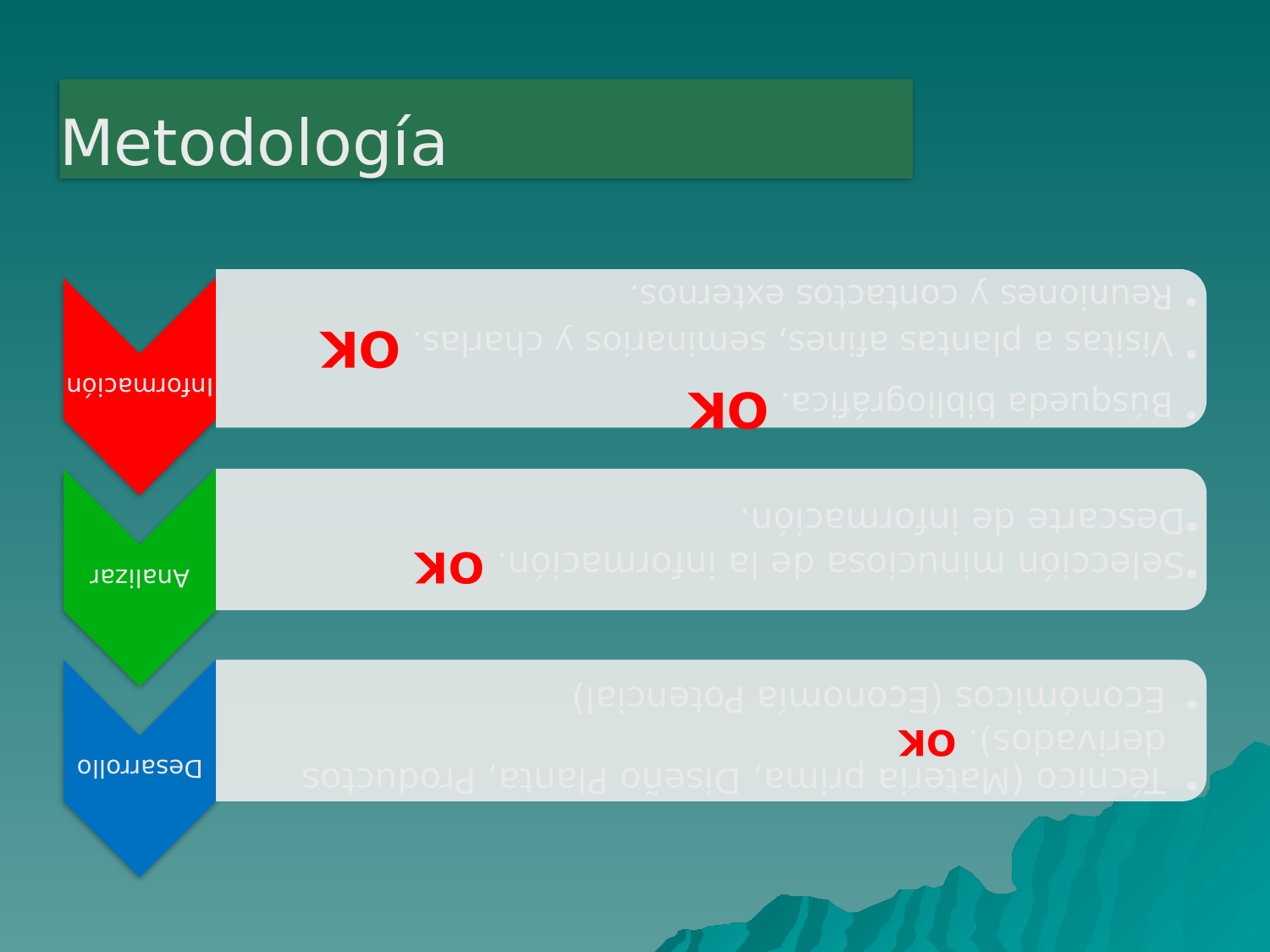

#
Metodología
Información
Búsqueda bibliográfica. OK
Visitas a plantas afines, seminarios y charlas. OK
Reuniones y contactos externos.
Analizar
Selección minuciosa de la información. OK
Descarte de información.
Desarrollo
Técnico (Materia prima, Diseño Planta, Productos derivados). OK
Económicos (Economía Potencial)